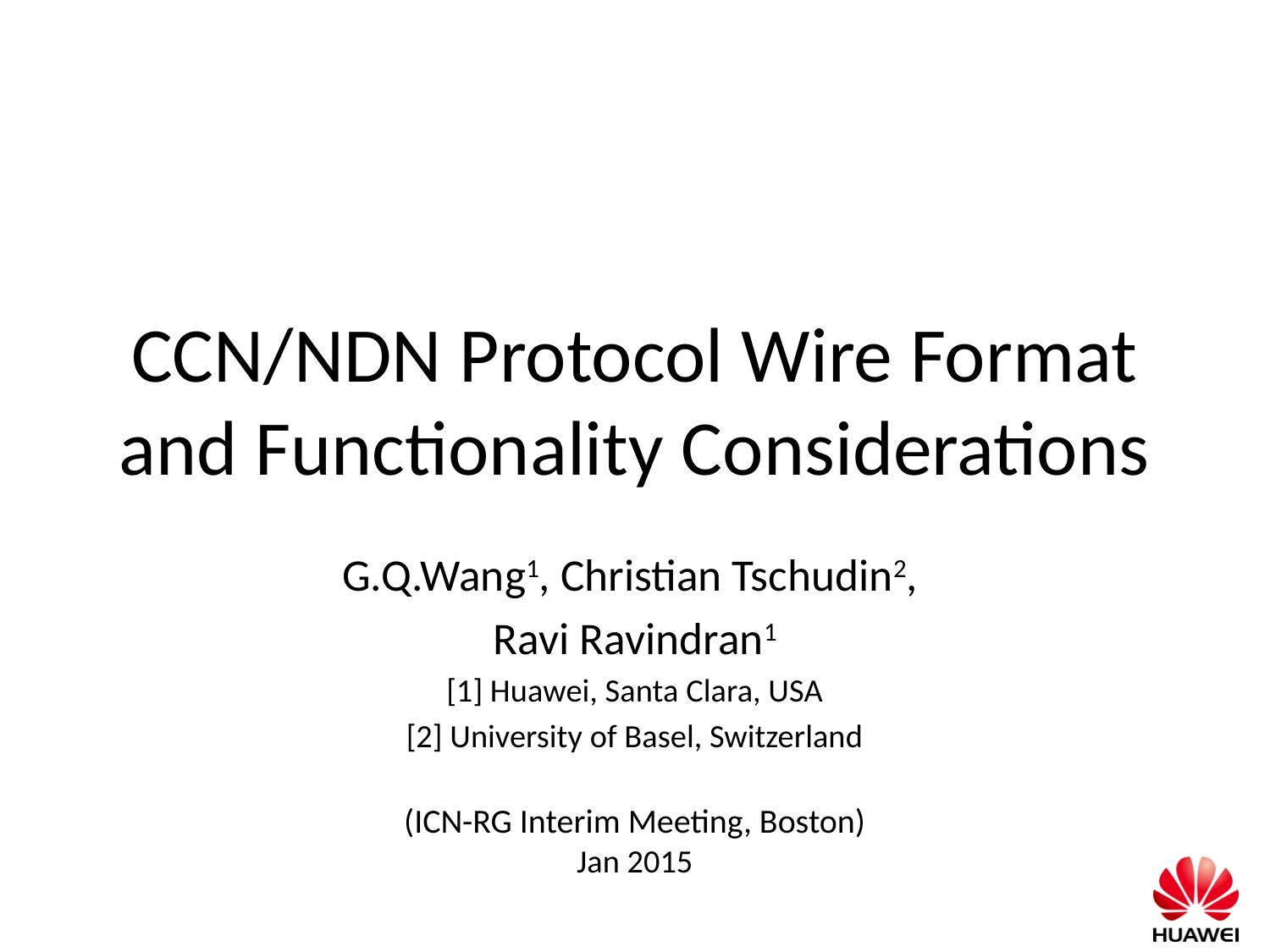

# CCN/NDN Protocol Wire Format and Functionality Considerations
G.Q.Wang1, Christian Tschudin2,
Ravi Ravindran1
[1] Huawei, Santa Clara, USA
[2] University of Basel, Switzerland
(ICN-RG Interim Meeting, Boston)
Jan 2015